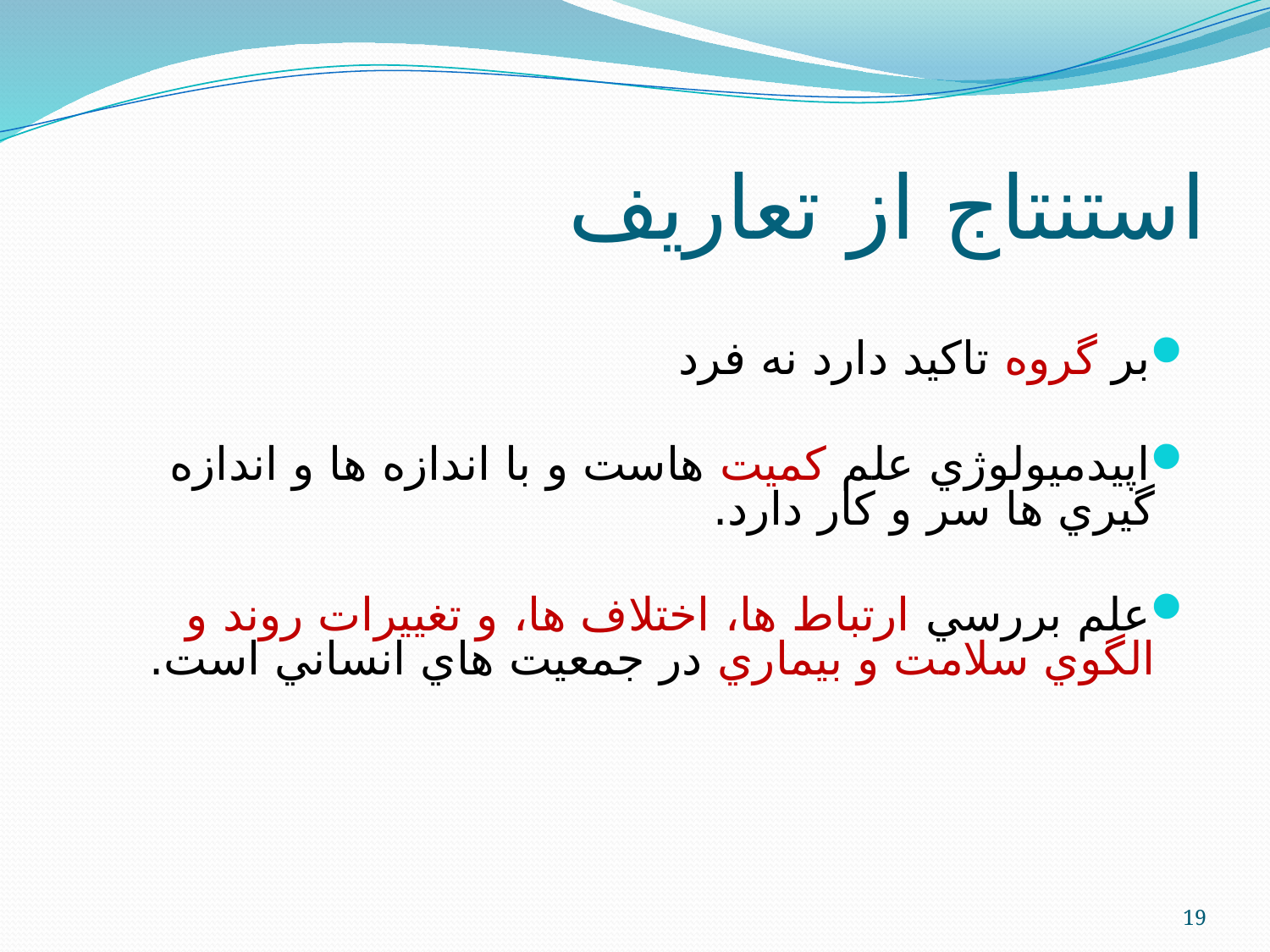

# استنتاج از تعاریف

بر گروه تاکید دارد نه فرد

اپيدميولوژي علم كميت هاست و با اندازه ها و اندازه گيري ها سر و كار دارد.

علم بررسي ارتباط ها، اختلاف ها، و تغييرات روند و الگوي سلامت و بيماري در جمعيت هاي انساني است.

19